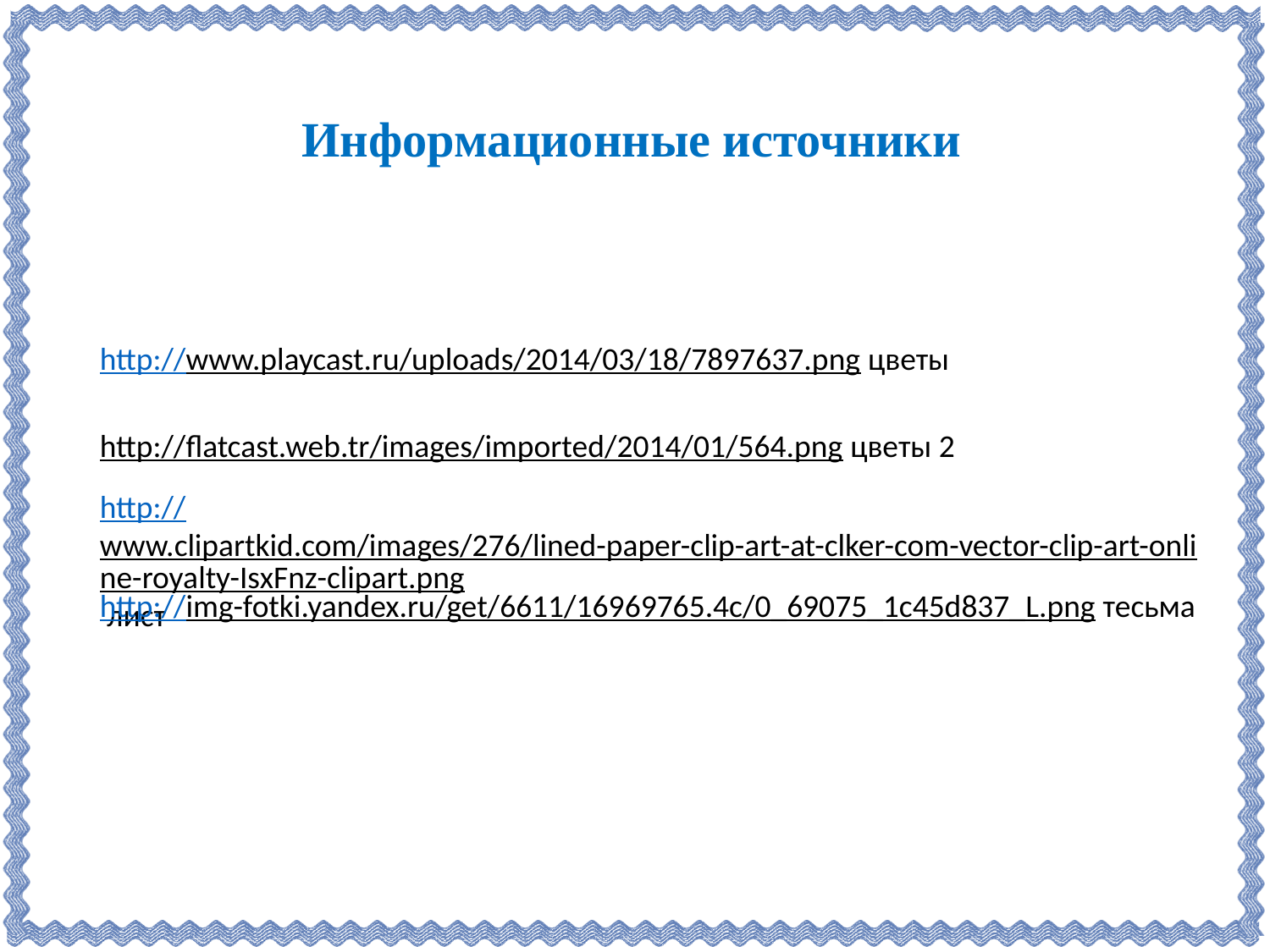

Информационные источники
http://www.playcast.ru/uploads/2014/03/18/7897637.png цветы
http://flatcast.web.tr/images/imported/2014/01/564.png цветы 2
http://www.clipartkid.com/images/276/lined-paper-clip-art-at-clker-com-vector-clip-art-online-royalty-IsxFnz-clipart.png лист
http://img-fotki.yandex.ru/get/6611/16969765.4c/0_69075_1c45d837_L.png тесьма